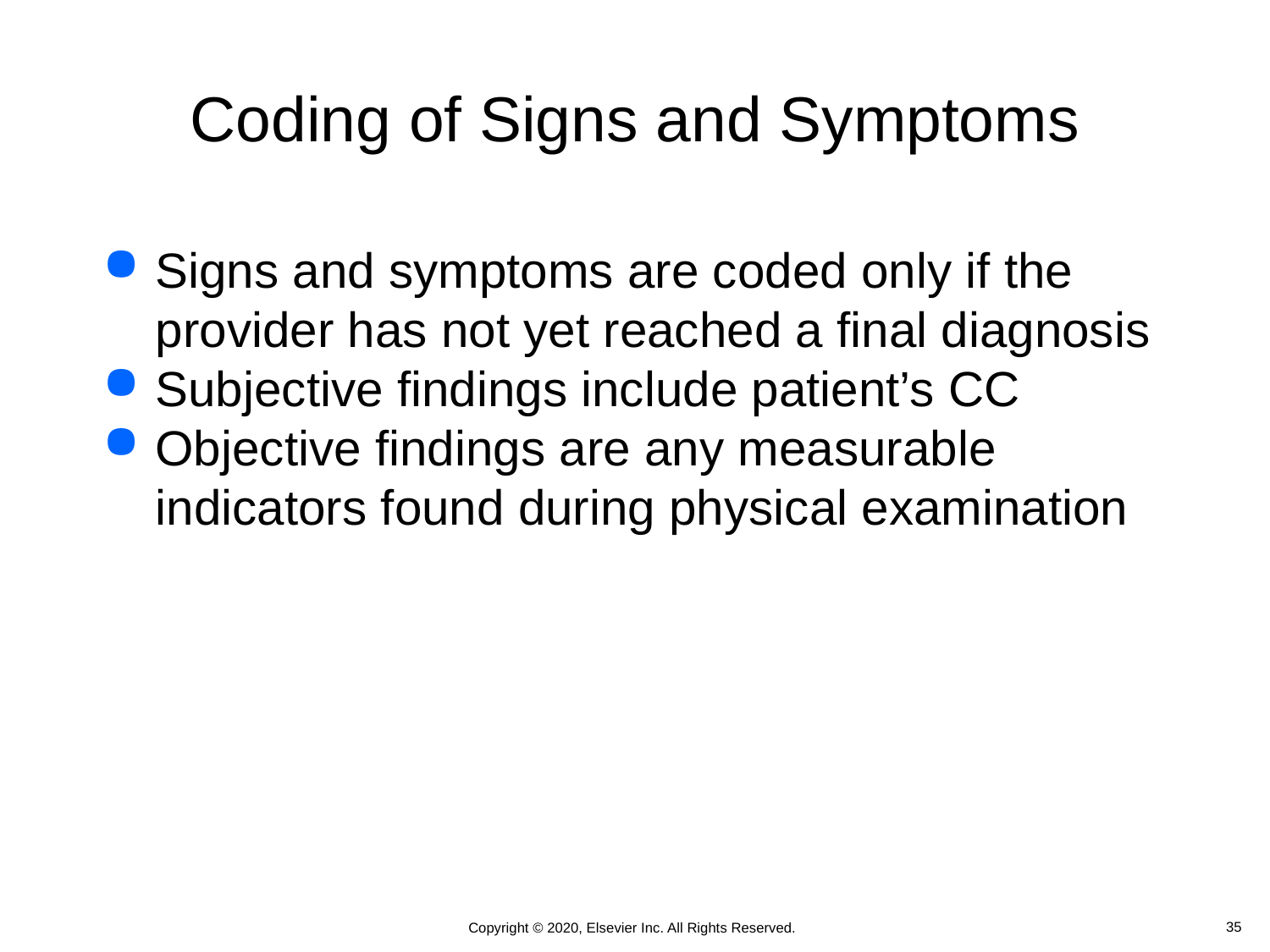

# Coding of Signs and Symptoms
Signs and symptoms are coded only if the provider has not yet reached a final diagnosis
Subjective findings include patient’s CC
Objective findings are any measurable indicators found during physical examination

 35